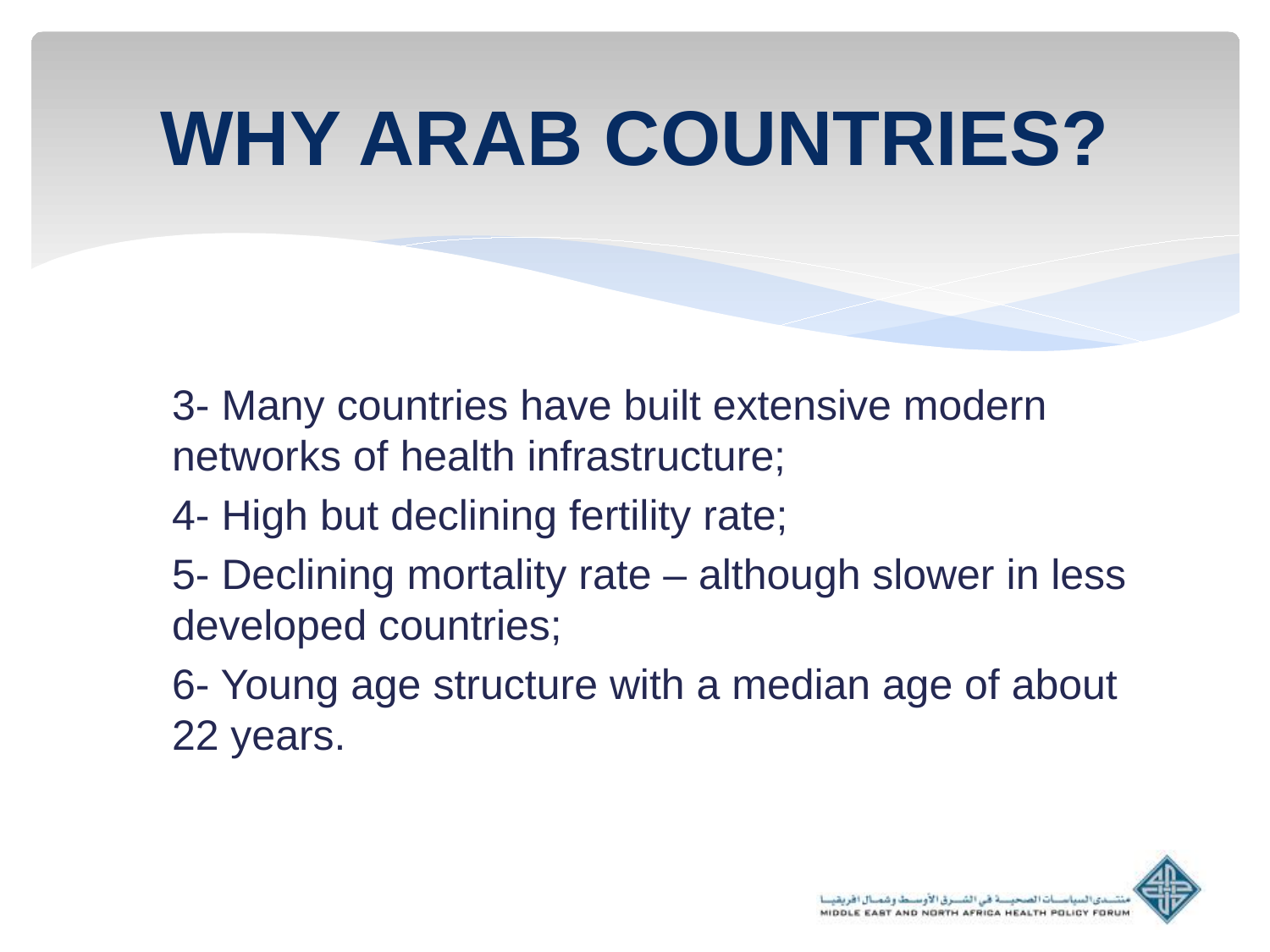

# WHY ARAB COUNTRIES?
3- Many countries have built extensive modern networks of health infrastructure;
4- High but declining fertility rate;
5- Declining mortality rate – although slower in less developed countries;
6- Young age structure with a median age of about 22 years.